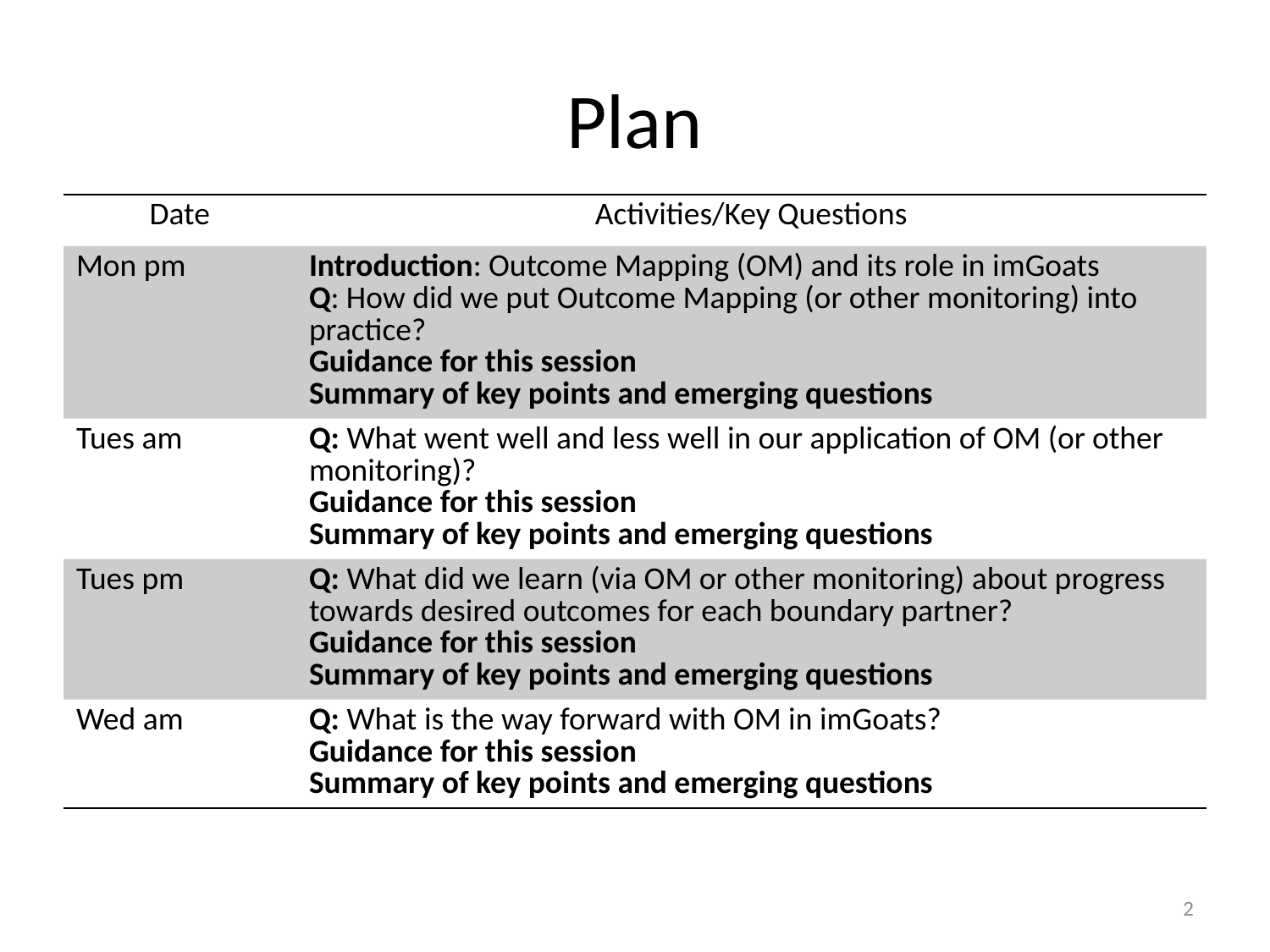

# Plan
| Date | Activities/Key Questions |
| --- | --- |
| Mon pm | Introduction: Outcome Mapping (OM) and its role in imGoats Q: How did we put Outcome Mapping (or other monitoring) into practice? Guidance for this session Summary of key points and emerging questions |
| Tues am | Q: What went well and less well in our application of OM (or other monitoring)? Guidance for this session Summary of key points and emerging questions |
| Tues pm | Q: What did we learn (via OM or other monitoring) about progress towards desired outcomes for each boundary partner? Guidance for this session Summary of key points and emerging questions |
| Wed am | Q: What is the way forward with OM in imGoats? Guidance for this session Summary of key points and emerging questions |
2